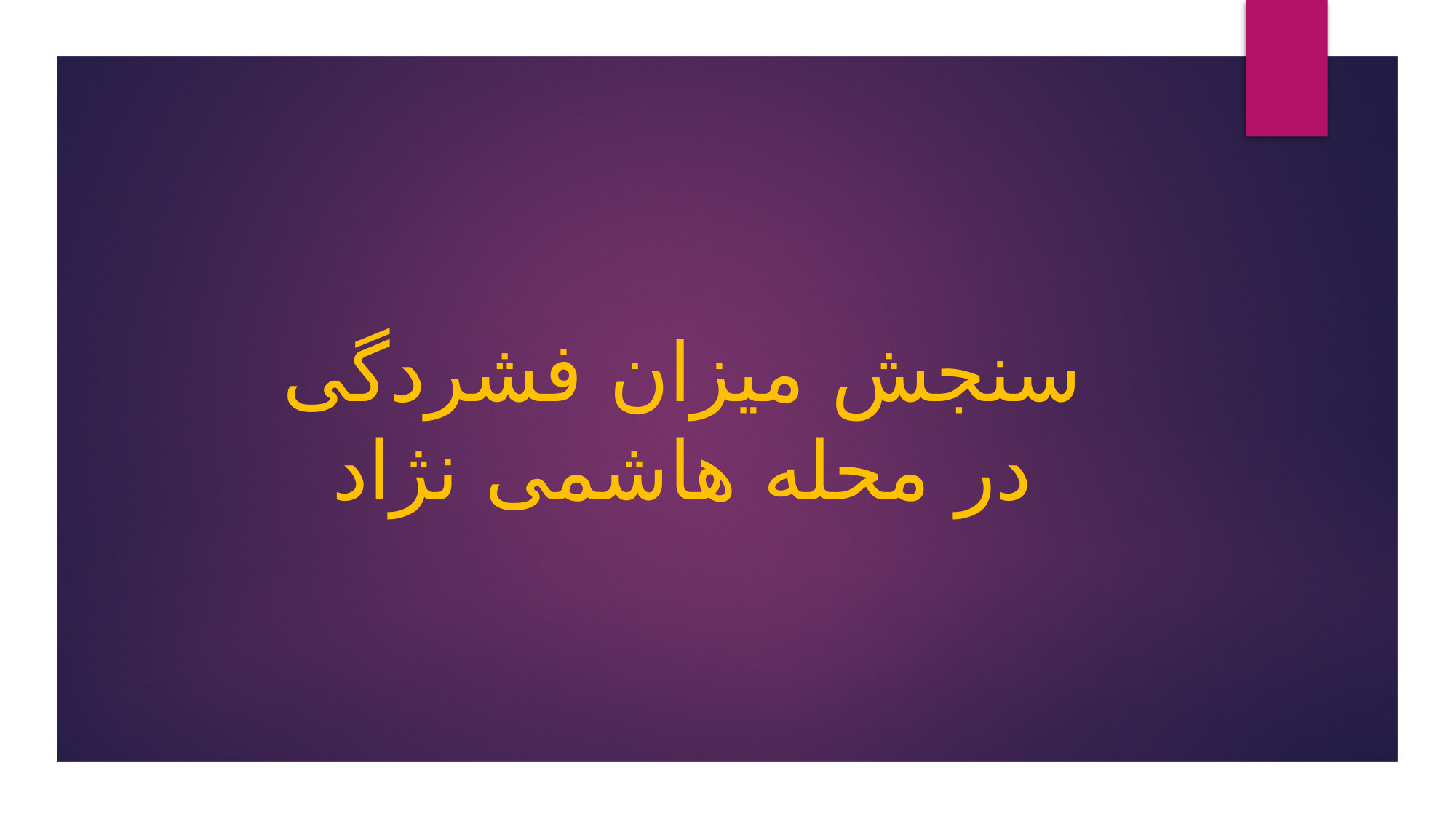

سنجش میزان فشردگی در محله هاشمی نژاد